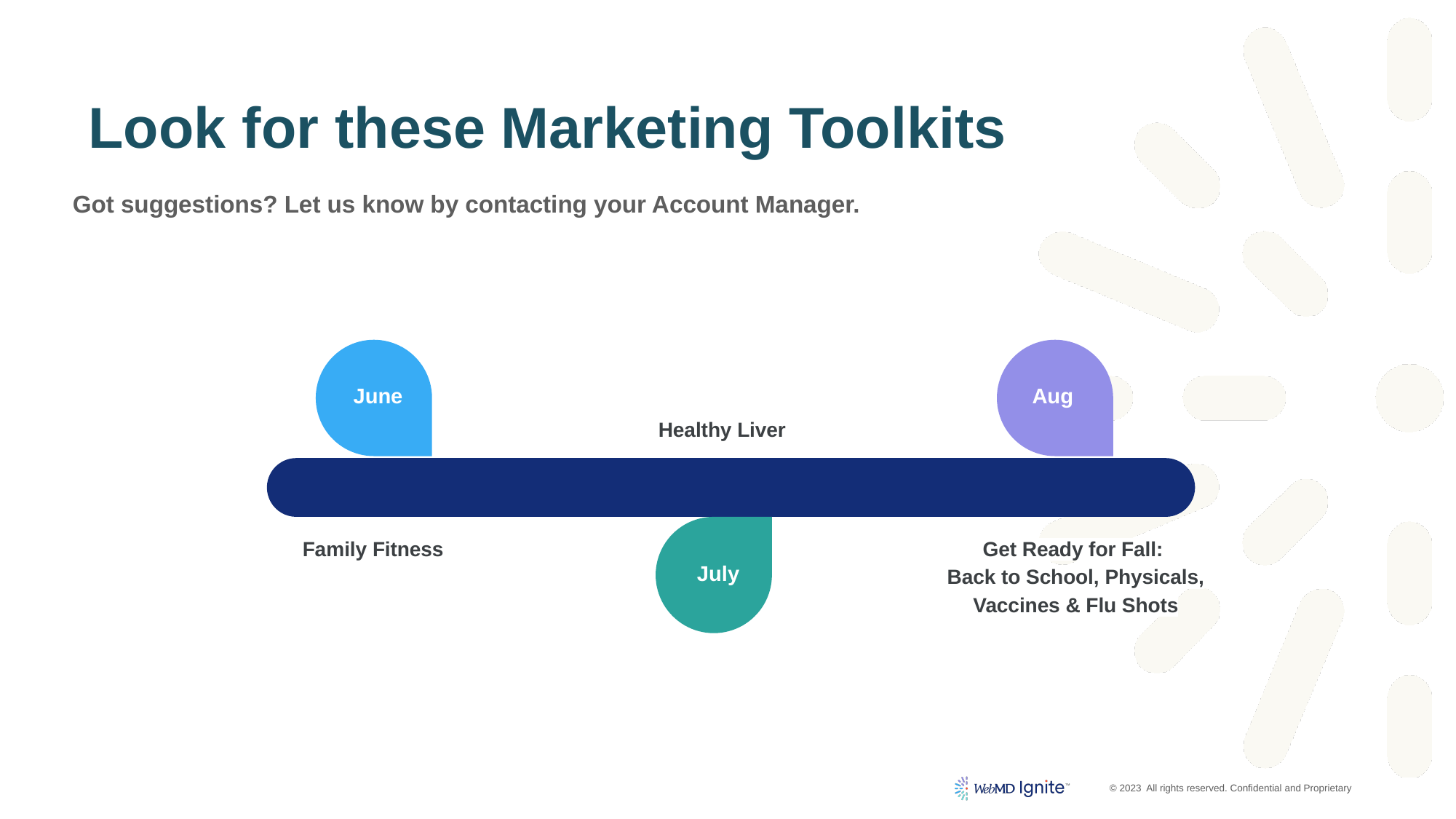

# Look for these Marketing Toolkits
Got suggestions? Let us know by contacting your Account Manager.
Healthy Liver
June
Aug
Family Fitness
Get Ready for Fall:
Back to School, Physicals, Vaccines & Flu Shots
July